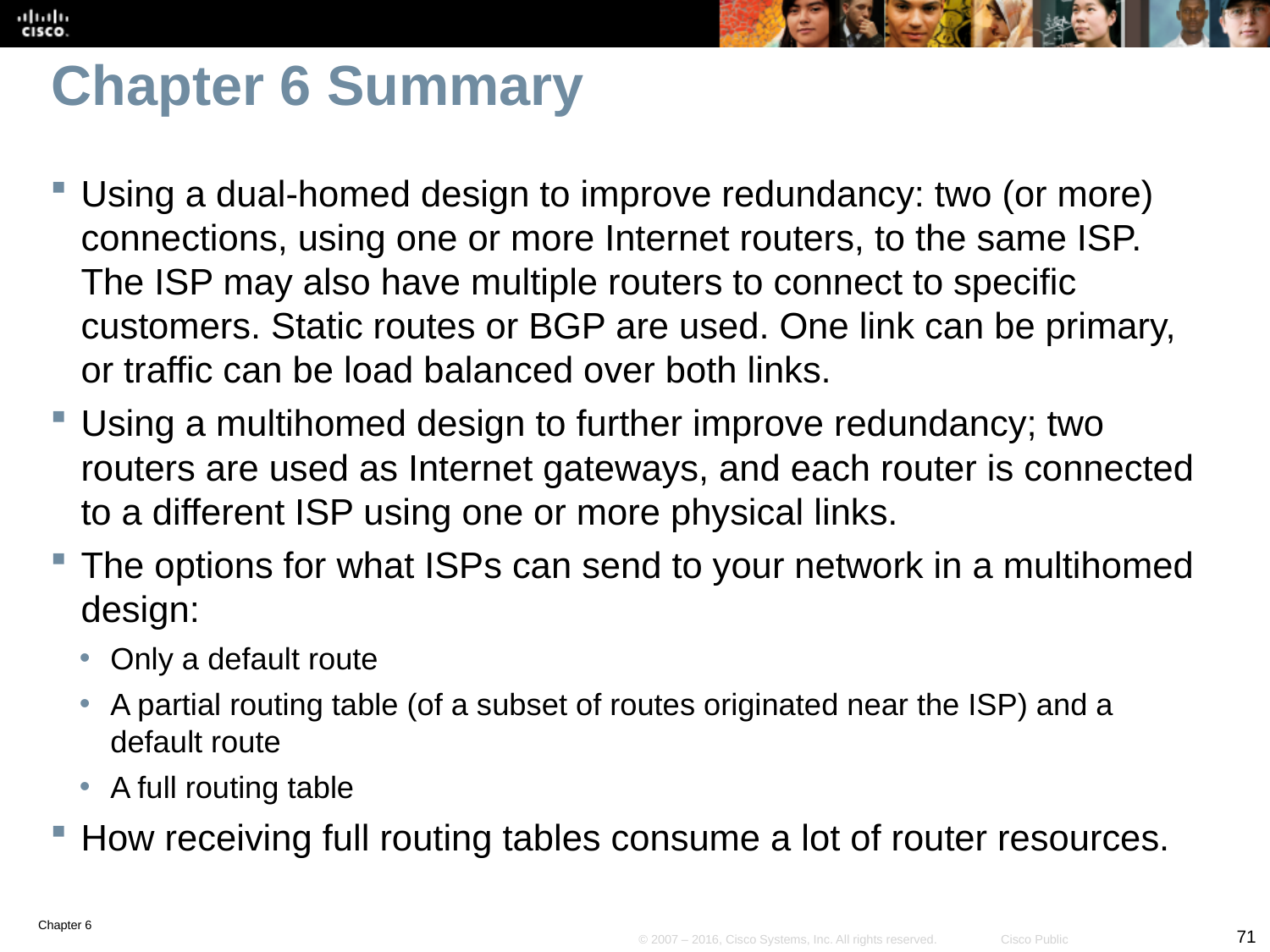

# Chapter 6 Summary
Using a dual-homed design to improve redundancy: two (or more) connections, using one or more Internet routers, to the same ISP. The ISP may also have multiple routers to connect to specific customers. Static routes or BGP are used. One link can be primary, or traffic can be load balanced over both links.
Using a multihomed design to further improve redundancy; two routers are used as Internet gateways, and each router is connected to a different ISP using one or more physical links.
The options for what ISPs can send to your network in a multihomed design:
Only a default route
A partial routing table (of a subset of routes originated near the ISP) and a default route
A full routing table
How receiving full routing tables consume a lot of router resources.